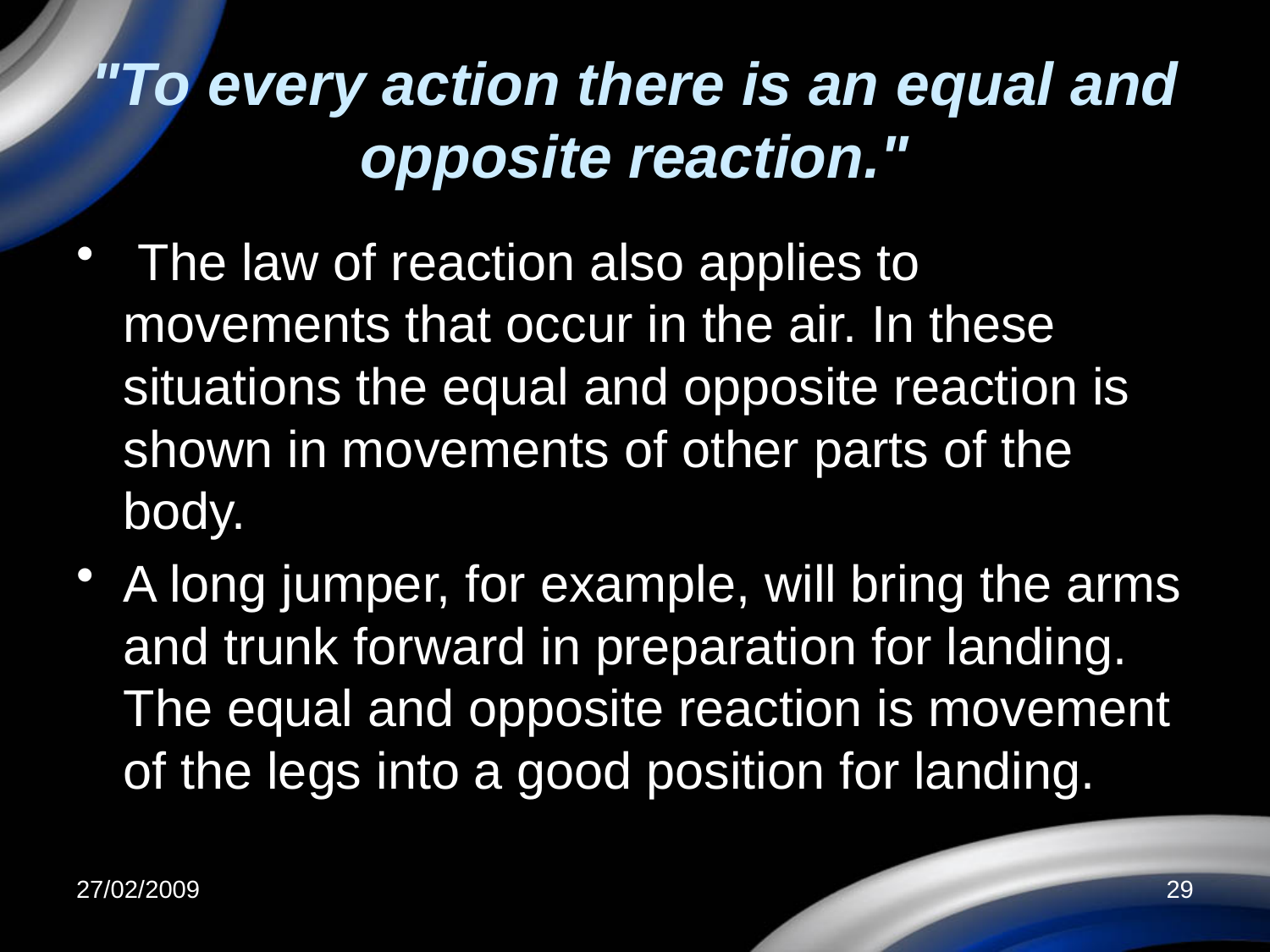

# "To every action there is an equal and opposite reaction."
 The law of reaction also applies to movements that occur in the air. In these situations the equal and opposite reaction is shown in movements of other parts of the body.
A long jumper, for example, will bring the arms and trunk forward in preparation for landing. The equal and opposite reaction is movement of the legs into a good position for landing.

27/02/2009
29